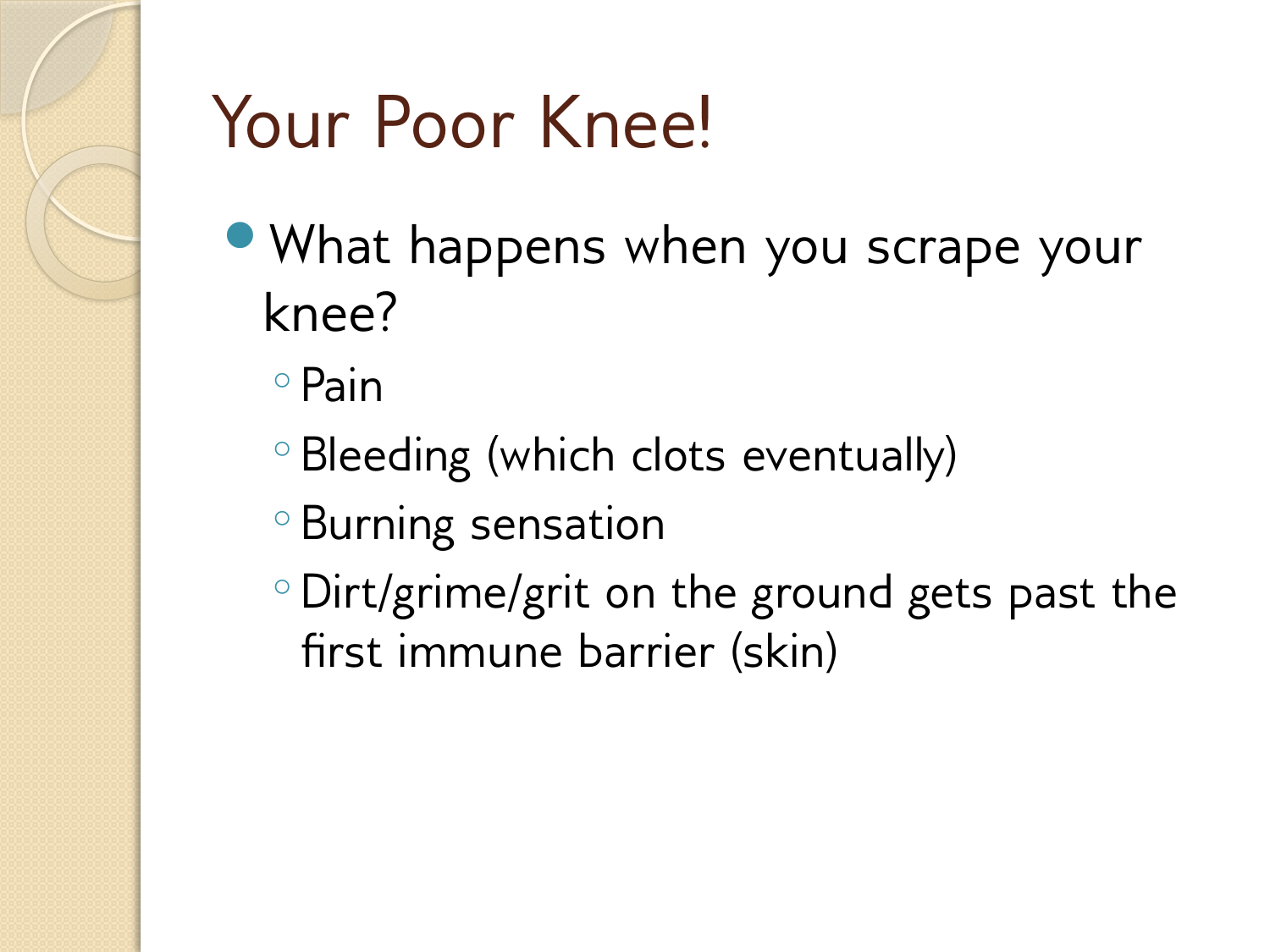

# Your Poor Knee!
What happens when you scrape your knee?
Pain
Bleeding (which clots eventually)
Burning sensation
Dirt/grime/grit on the ground gets past the first immune barrier (skin)